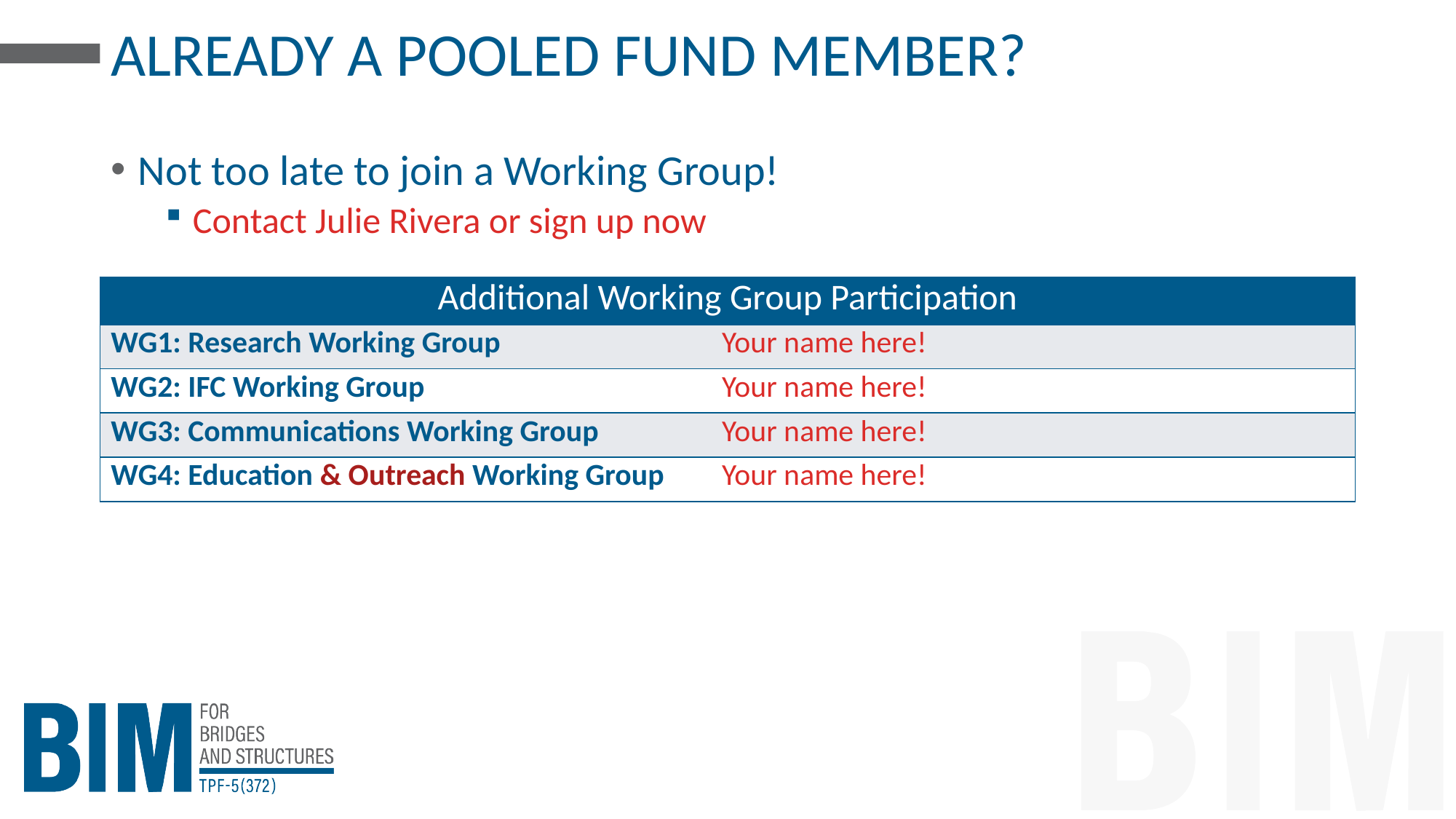

# ALREADY A POOLED FUND MEMBER?
Not too late to join a Working Group!
Contact Julie Rivera or sign up now
| Additional Working Group Participation |  |
| --- | --- |
| WG1: Research Working Group | Your name here! |
| WG2: IFC Working Group | Your name here! |
| WG3: Communications Working Group | Your name here! |
| WG4: Education & Outreach Working Group | Your name here! |